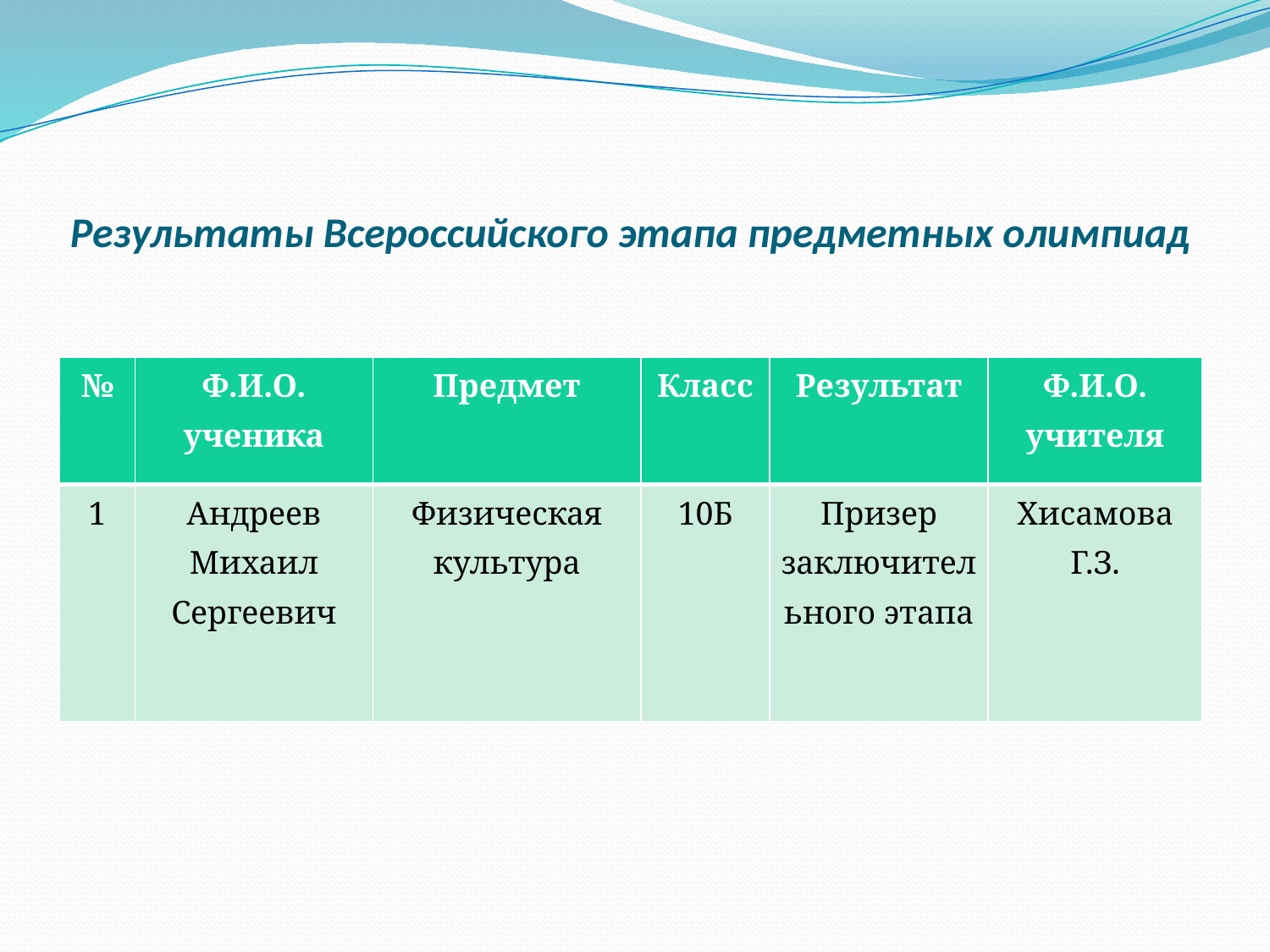

# Результаты Всероссийского этапа предметных олимпиад
| № | Ф.И.О. ученика | Предмет | Класс | Результат | Ф.И.О. учителя |
| --- | --- | --- | --- | --- | --- |
| 1 | Андреев Михаил Сергеевич | Физическая культура | 10Б | Призер заключительного этапа | Хисамова Г.З. |